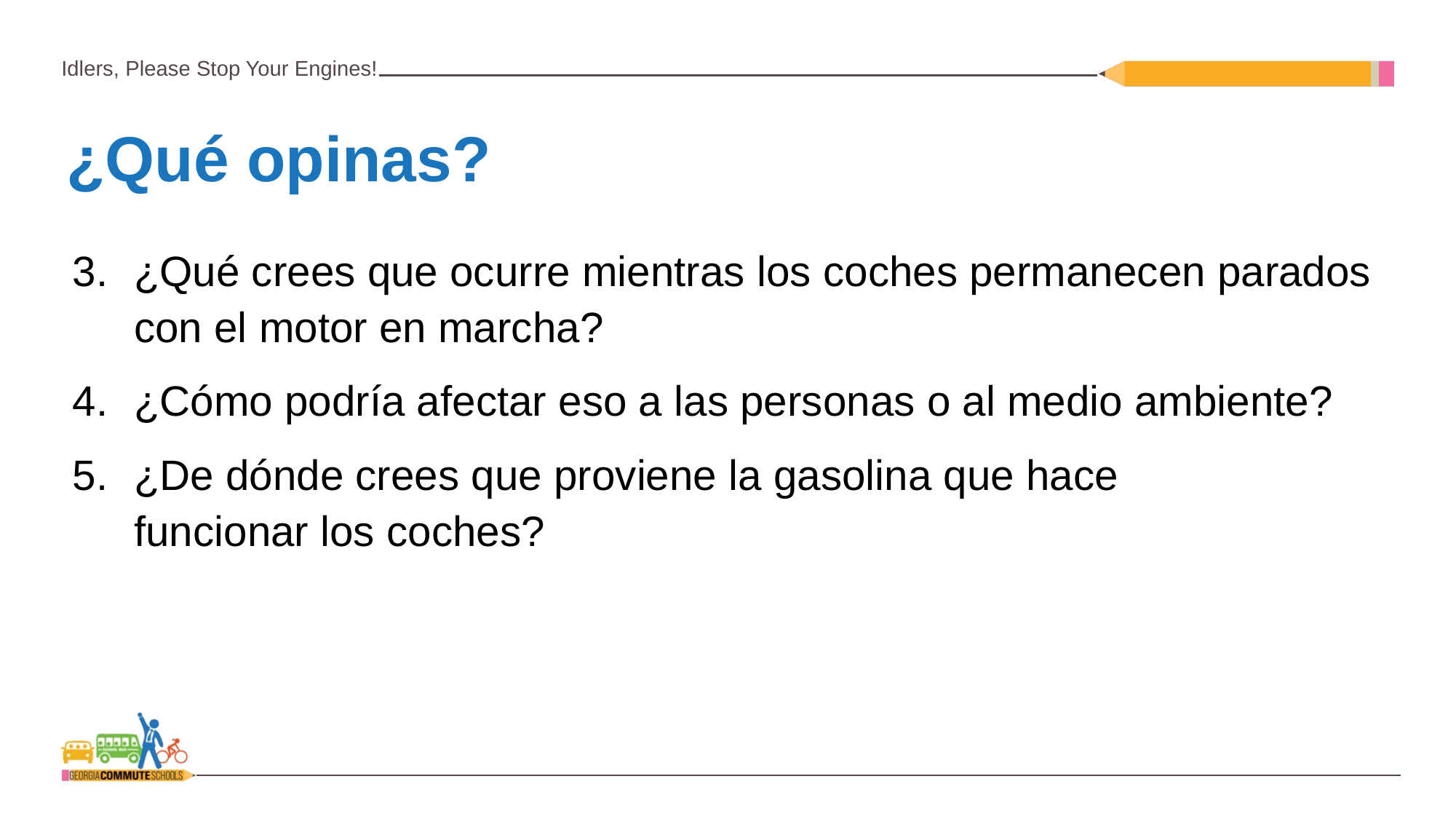

¿Qué opinas?
¿Qué crees que ocurre mientras los coches permanecen parados con el motor en marcha?
¿Cómo podría afectar eso a las personas o al medio ambiente?
¿De dónde crees que proviene la gasolina que hace
funcionar los coches?